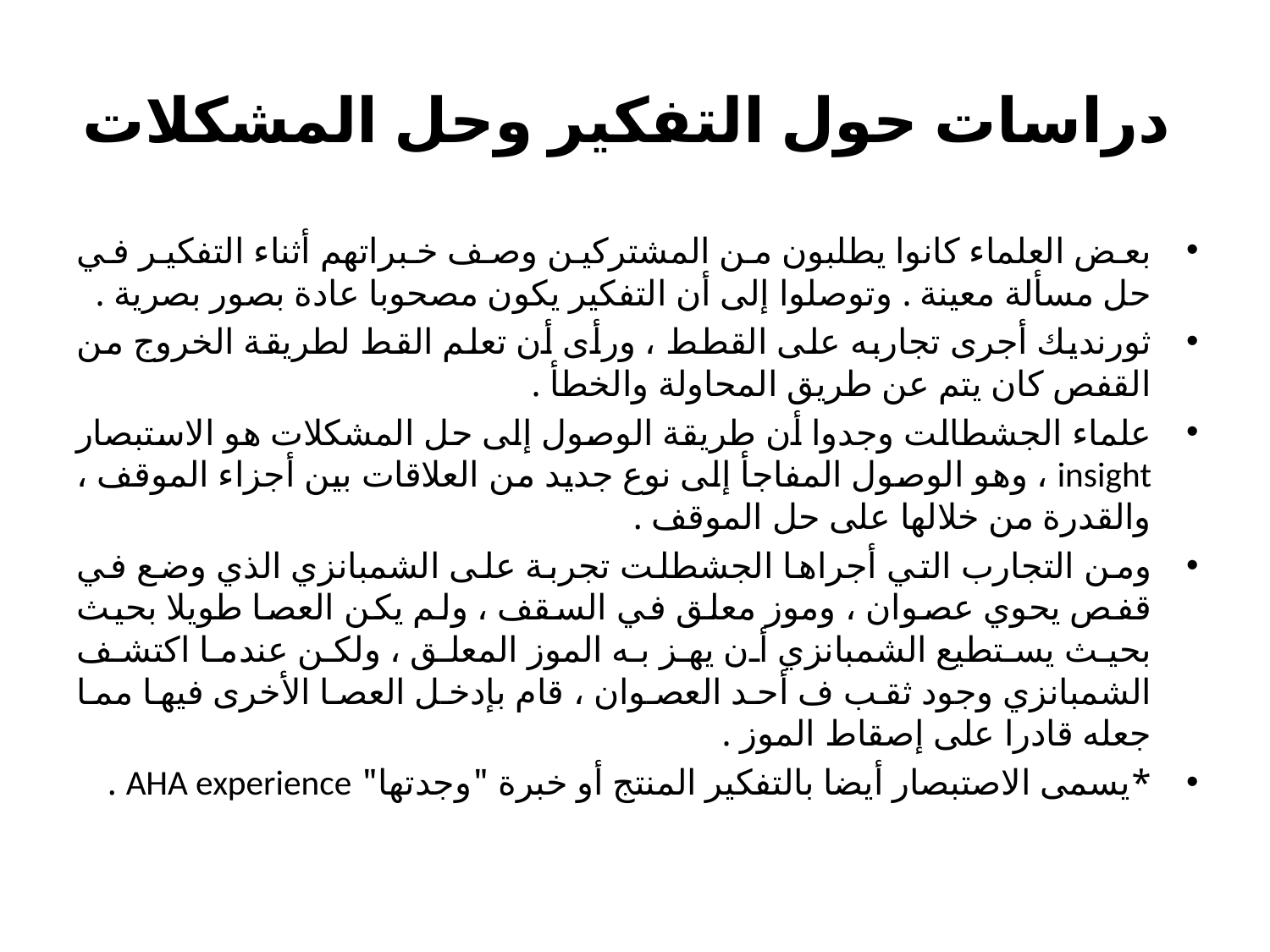

# دراسات حول التفكير وحل المشكلات
بعض العلماء كانوا يطلبون من المشتركين وصف خبراتهم أثناء التفكير في حل مسألة معينة . وتوصلوا إلى أن التفكير يكون مصحوبا عادة بصور بصرية .
ثورنديك أجرى تجاربه على القطط ، ورأى أن تعلم القط لطريقة الخروج من القفص كان يتم عن طريق المحاولة والخطأ .
علماء الجشطالت وجدوا أن طريقة الوصول إلى حل المشكلات هو الاستبصار insight ، وهو الوصول المفاجأ إلى نوع جديد من العلاقات بين أجزاء الموقف ، والقدرة من خلالها على حل الموقف .
ومن التجارب التي أجراها الجشطلت تجربة على الشمبانزي الذي وضع في قفص يحوي عصوان ، وموز معلق في السقف ، ولم يكن العصا طويلا بحيث بحيث يستطيع الشمبانزي أن يهز به الموز المعلق ، ولكن عندما اكتشف الشمبانزي وجود ثقب ف أحد العصوان ، قام بإدخل العصا الأخرى فيها مما جعله قادرا على إصقاط الموز .
*يسمى الاصتبصار أيضا بالتفكير المنتج أو خبرة "وجدتها" AHA experience .